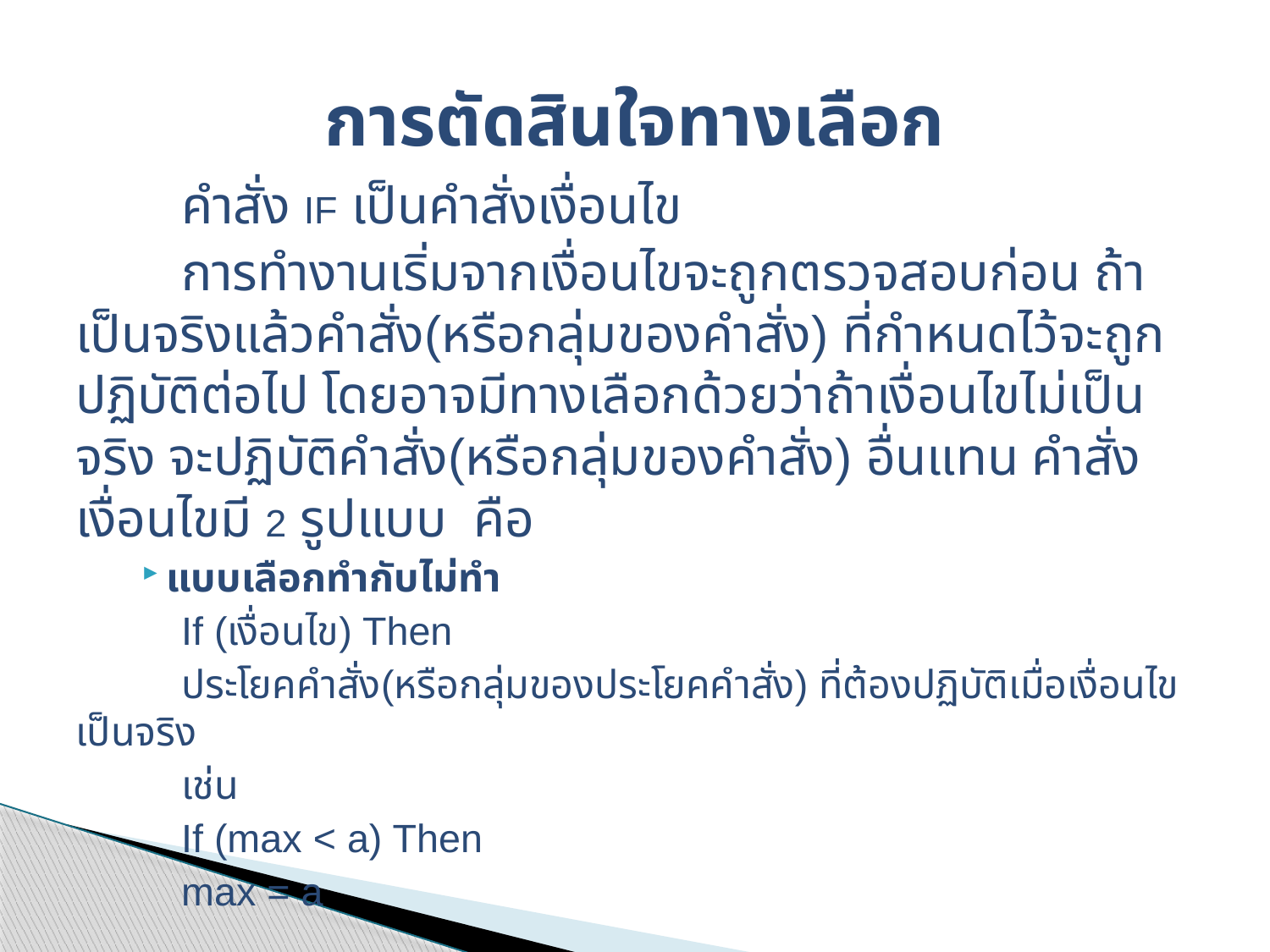

# การตัดสินใจทางเลือก
	คำสั่ง IF เป็นคำสั่งเงื่อนไข
	การทำงานเริ่มจากเงื่อนไขจะถูกตรวจสอบก่อน ถ้าเป็นจริงแล้วคำสั่ง(หรือกลุ่มของคำสั่ง) ที่กำหนดไว้จะถูกปฏิบัติต่อไป โดยอาจมีทางเลือกด้วยว่าถ้าเงื่อนไขไม่เป็นจริง จะปฏิบัติคำสั่ง(หรือกลุ่มของคำสั่ง) อื่นแทน คำสั่งเงื่อนไขมี 2 รูปแบบ  คือ
	แบบเลือกทำกับไม่ทำ
	If (เงื่อนไข) Then
		ประโยคคำสั่ง(หรือกลุ่มของประโยคคำสั่ง) ที่ต้องปฏิบัติเมื่อเงื่อนไขเป็นจริง
	เช่น
	If (max < a) Then
		max = a